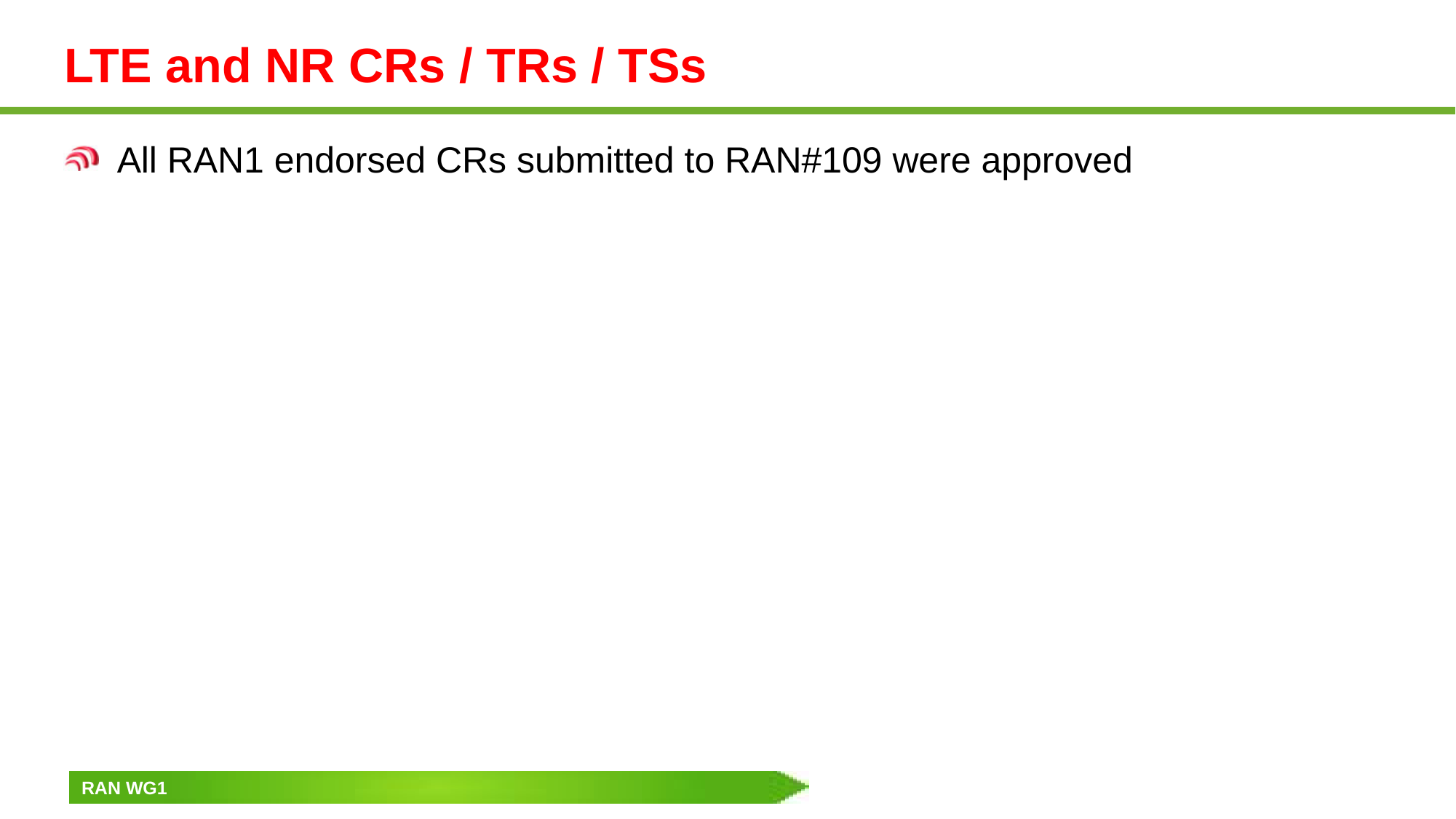

# LTE and NR CRs / TRs / TSs
All RAN1 endorsed CRs submitted to RAN#109 were approved